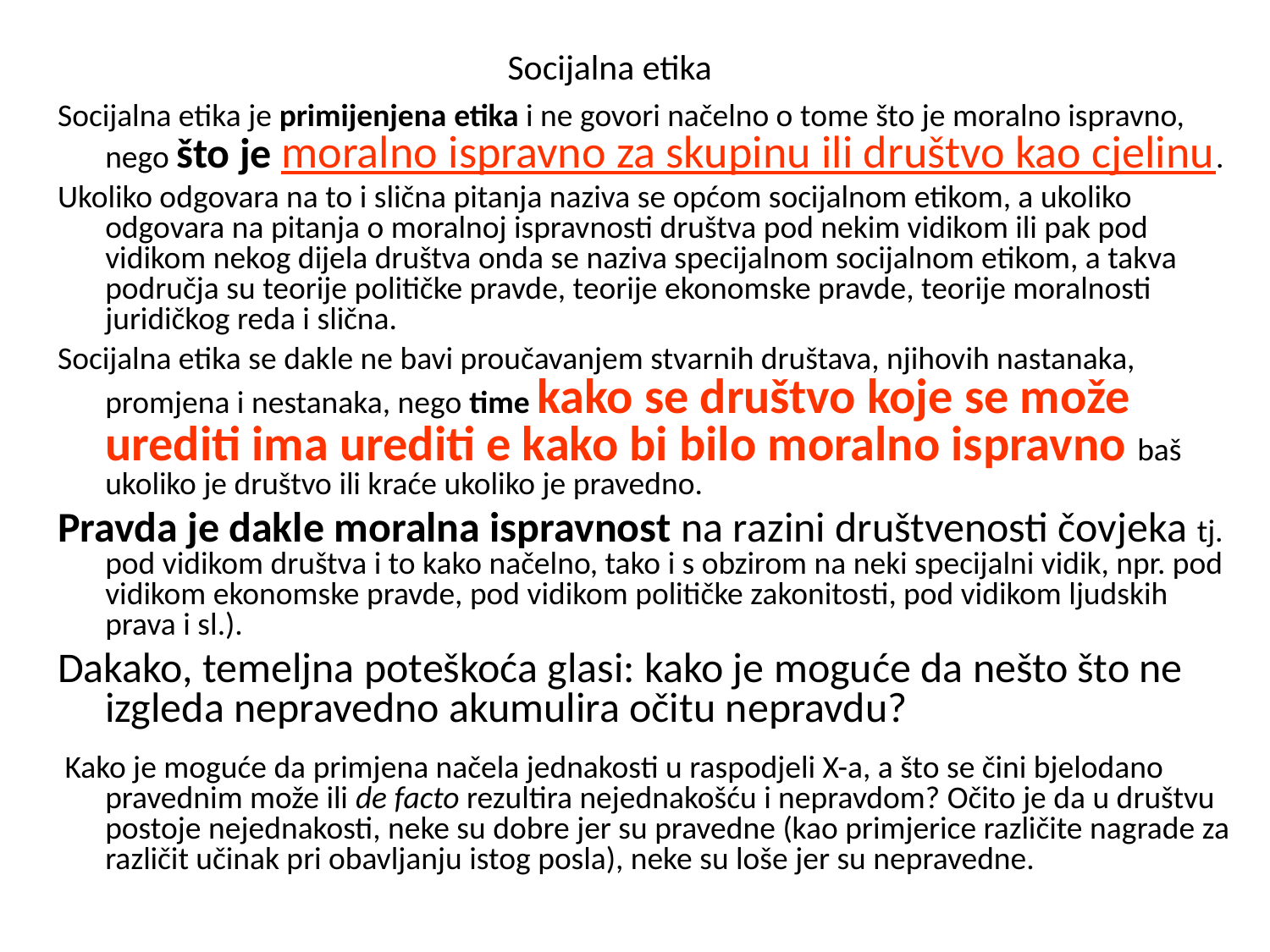

# Socijalna etika
Socijalna etika je primijenjena etika i ne govori načelno o tome što je moralno ispravno, nego što je moralno ispravno za skupinu ili društvo kao cjelinu.
Ukoliko odgovara na to i slična pitanja naziva se općom socijalnom etikom, a ukoliko odgovara na pitanja o moralnoj ispravnosti društva pod nekim vidikom ili pak pod vidikom nekog dijela društva onda se naziva specijalnom socijalnom etikom, a takva područja su teorije političke pravde, teorije ekonomske pravde, teorije moralnosti juridičkog reda i slična.
Socijalna etika se dakle ne bavi proučavanjem stvarnih društava, njihovih nastanaka, promjena i nestanaka, nego time kako se društvo koje se može urediti ima urediti e kako bi bilo moralno ispravno baš ukoliko je društvo ili kraće ukoliko je pravedno.
Pravda je dakle moralna ispravnost na razini društvenosti čovjeka tj. pod vidikom društva i to kako načelno, tako i s obzirom na neki specijalni vidik, npr. pod vidikom ekonomske pravde, pod vidikom političke zakonitosti, pod vidikom ljudskih prava i sl.).
Dakako, temeljna poteškoća glasi: kako je moguće da nešto što ne izgleda nepravedno akumulira očitu nepravdu?

 Kako je moguće da primjena načela jednakosti u raspodjeli X-a, a što se čini bjelodano pravednim može ili de facto rezultira nejednakošću i nepravdom? Očito je da u društvu postoje nejednakosti, neke su dobre jer su pravedne (kao primjerice različite nagrade za različit učinak pri obavljanju istog posla), neke su loše jer su nepravedne.